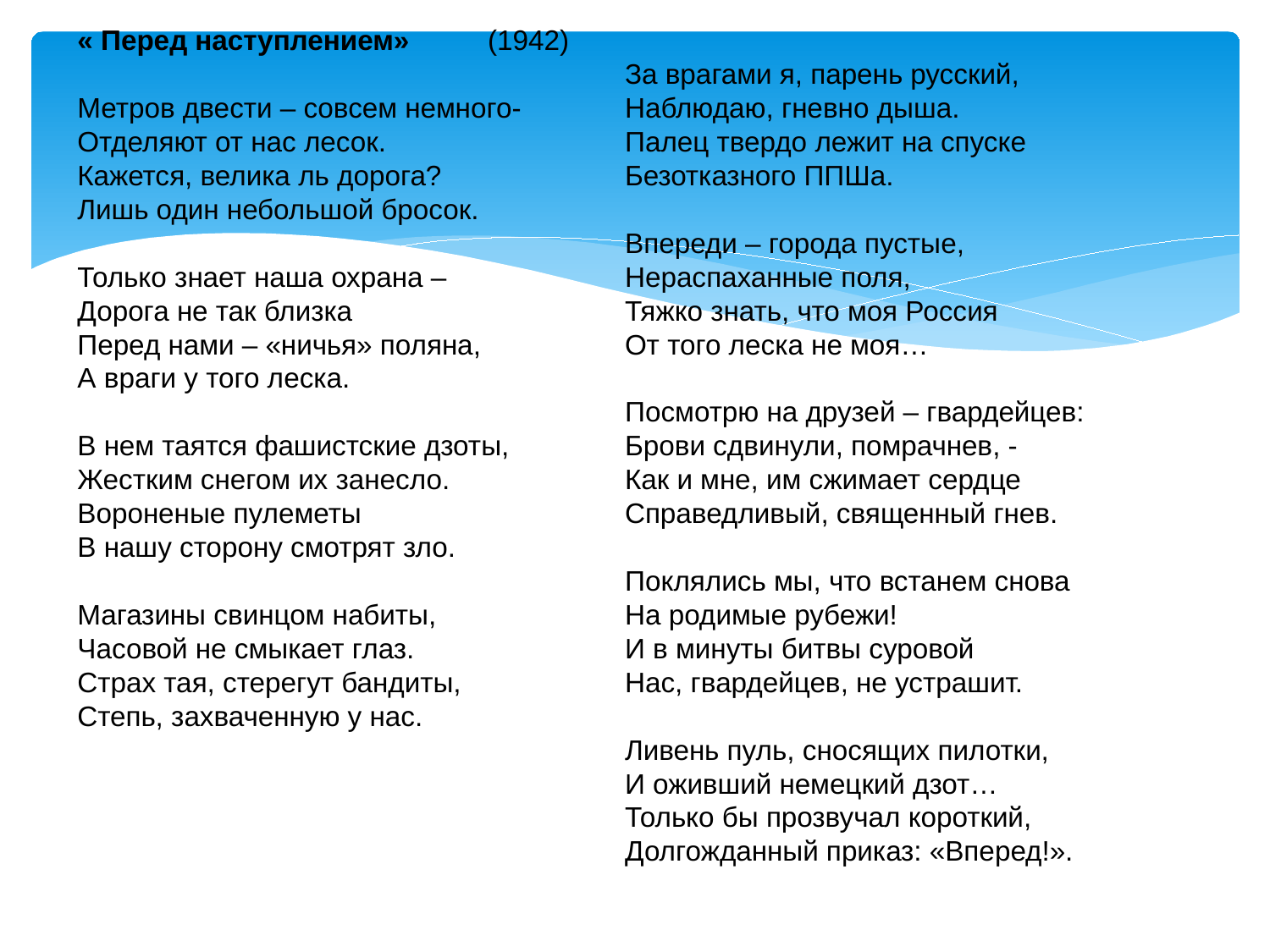

« Перед наступлением»          (1942)

Метров двести – совсем немного-
Отделяют от нас лесок.
Кажется, велика ль дорога?
Лишь один небольшой бросок.

Только знает наша охрана –
Дорога не так близка
Перед нами – «ничья» поляна,
А враги у того леска.

В нем таятся фашистские дзоты,
Жестким снегом их занесло.
Вороненые пулеметы
В нашу сторону смотрят зло.

Магазины свинцом набиты,
Часовой не смыкает глаз.
Страх тая, стерегут бандиты,
Степь, захваченную у нас.

За врагами я, парень русский,
Наблюдаю, гневно дыша.
Палец твердо лежит на спуске
Безотказного ППШа.

Впереди – города пустые,
Нераспаханные поля,
Тяжко знать, что моя Россия
От того леска не моя…

Посмотрю на друзей – гвардейцев:
Брови сдвинули, помрачнев, -
Как и мне, им сжимает сердце
Справедливый, священный гнев.

Поклялись мы, что встанем снова
На родимые рубежи!
И в минуты битвы суровой
Нас, гвардейцев, не устрашит.

Ливень пуль, сносящих пилотки,
И оживший немецкий дзот…
Только бы прозвучал короткий,
Долгожданный приказ: «Вперед!».